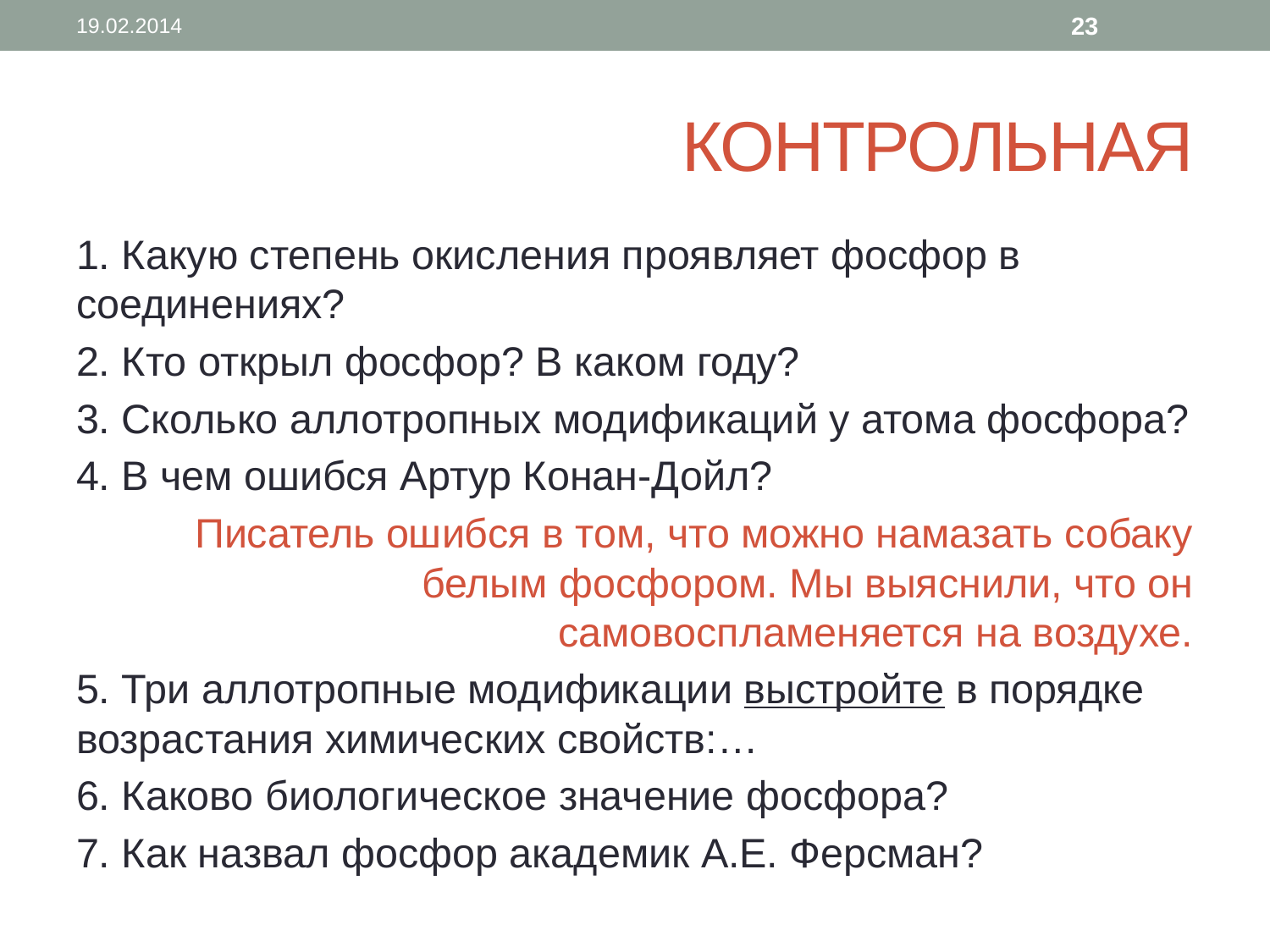

19.02.2014
23
# КОНТРОЛЬНАЯ
1. Какую степень окисления проявляет фосфор в соединениях?
2. Кто открыл фосфор? В каком году?
3. Сколько аллотропных модификаций у атома фосфора?
4. В чем ошибся Артур Конан-Дойл?
Писатель ошибся в том, что можно намазать собаку белым фосфором. Мы выяснили, что он самовоспламеняется на воздухе.
5. Три аллотропные модификации выстройте в порядке возрастания химических свойств:…
6. Каково биологическое значение фосфора?
7. Как назвал фосфор академик А.Е. Ферсман?